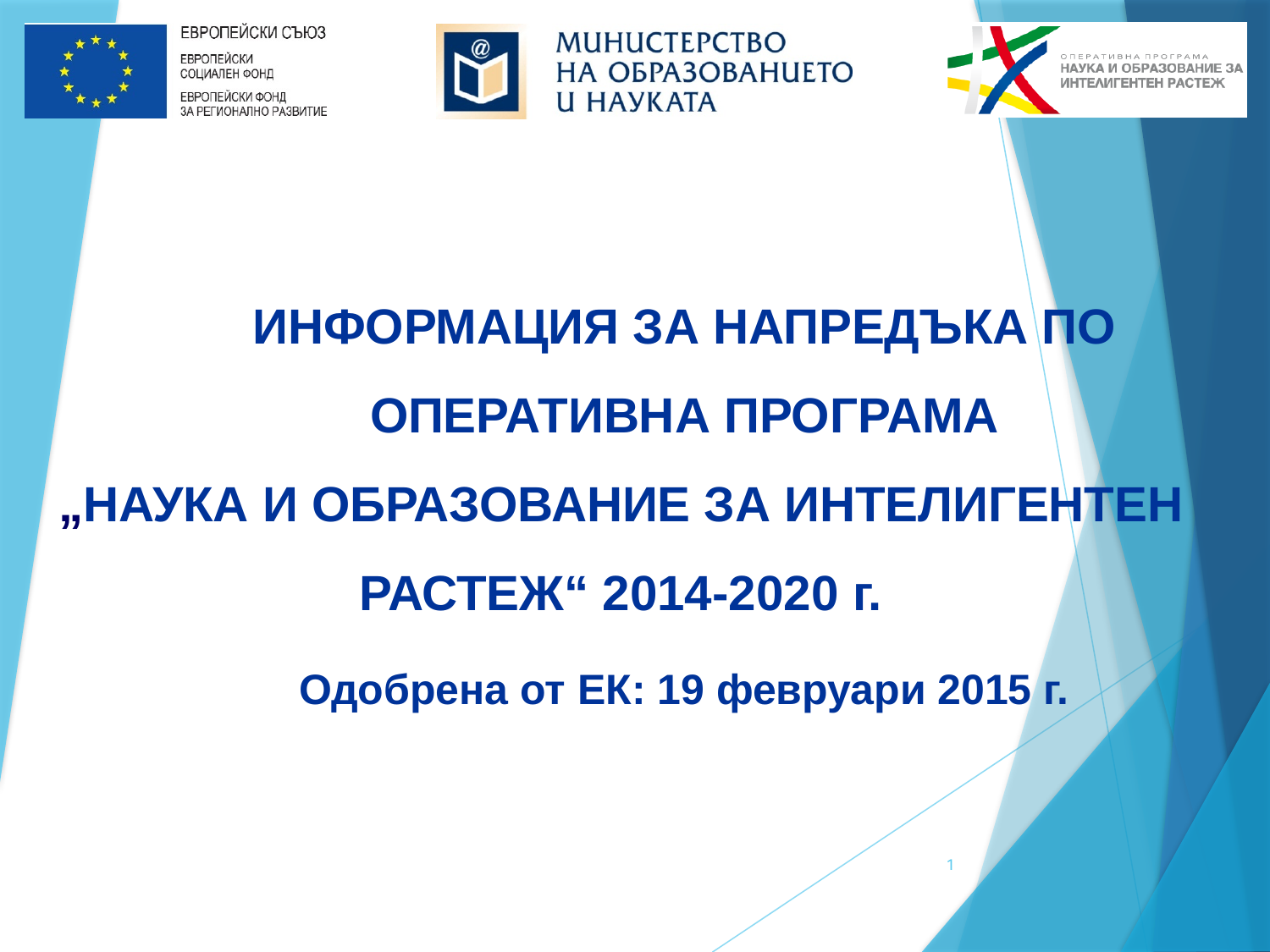

ИНФОРМАЦИЯ ЗА НАПРЕДЪКА ПО
ОПЕРАТИВНА ПРОГРАМА
„НАУКА И ОБРАЗОВАНИЕ ЗА ИНТЕЛИГЕНТЕН РАСТЕЖ“ 2014-2020 г.

Одобрена от ЕК: 19 февруари 2015 г.

1